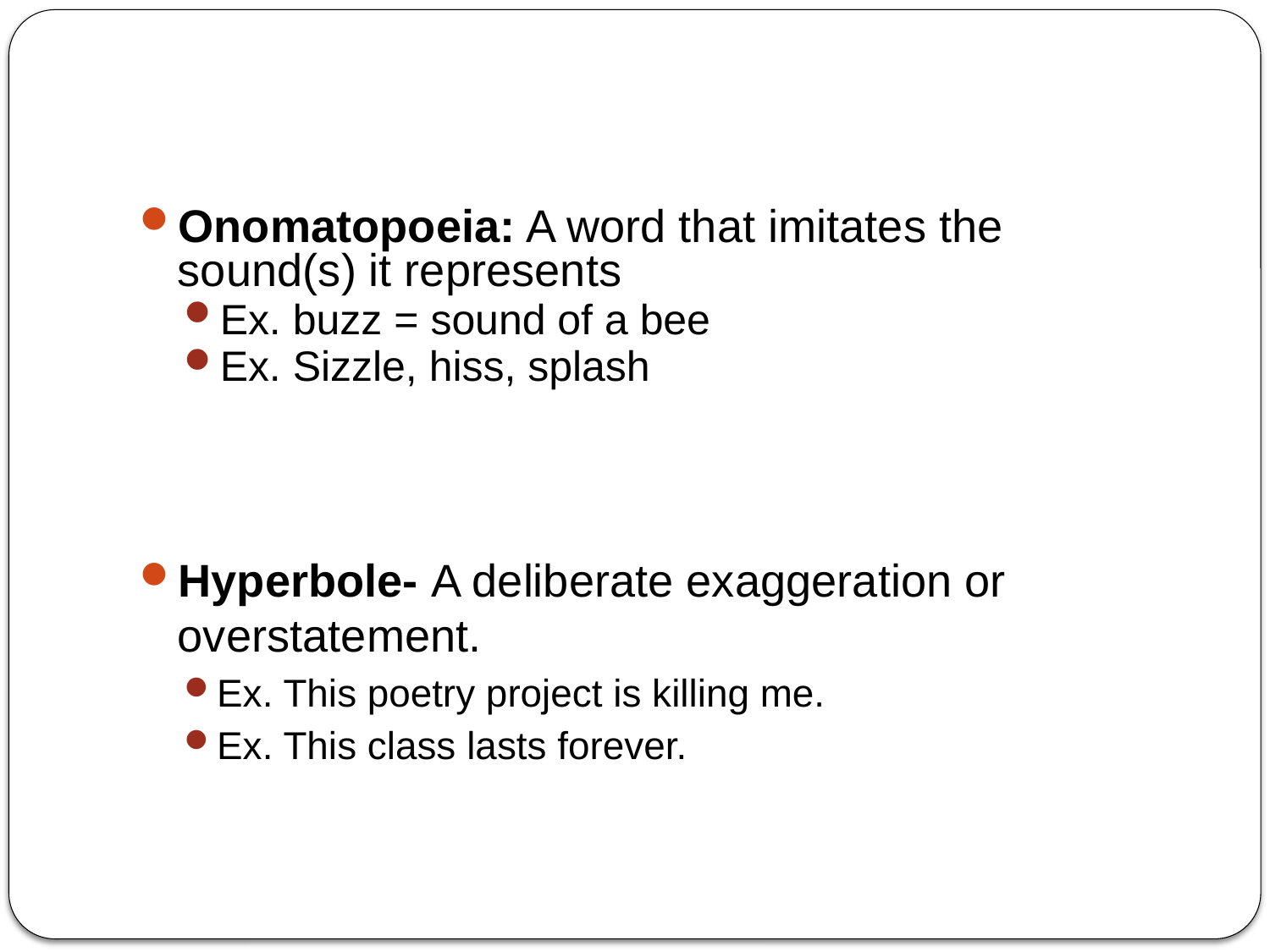

Onomatopoeia: A word that imitates the sound(s) it represents
Ex. buzz = sound of a bee
Ex. Sizzle, hiss, splash

Hyperbole- A deliberate exaggeration or overstatement.
Ex. This poetry project is killing me.
Ex. This class lasts forever.